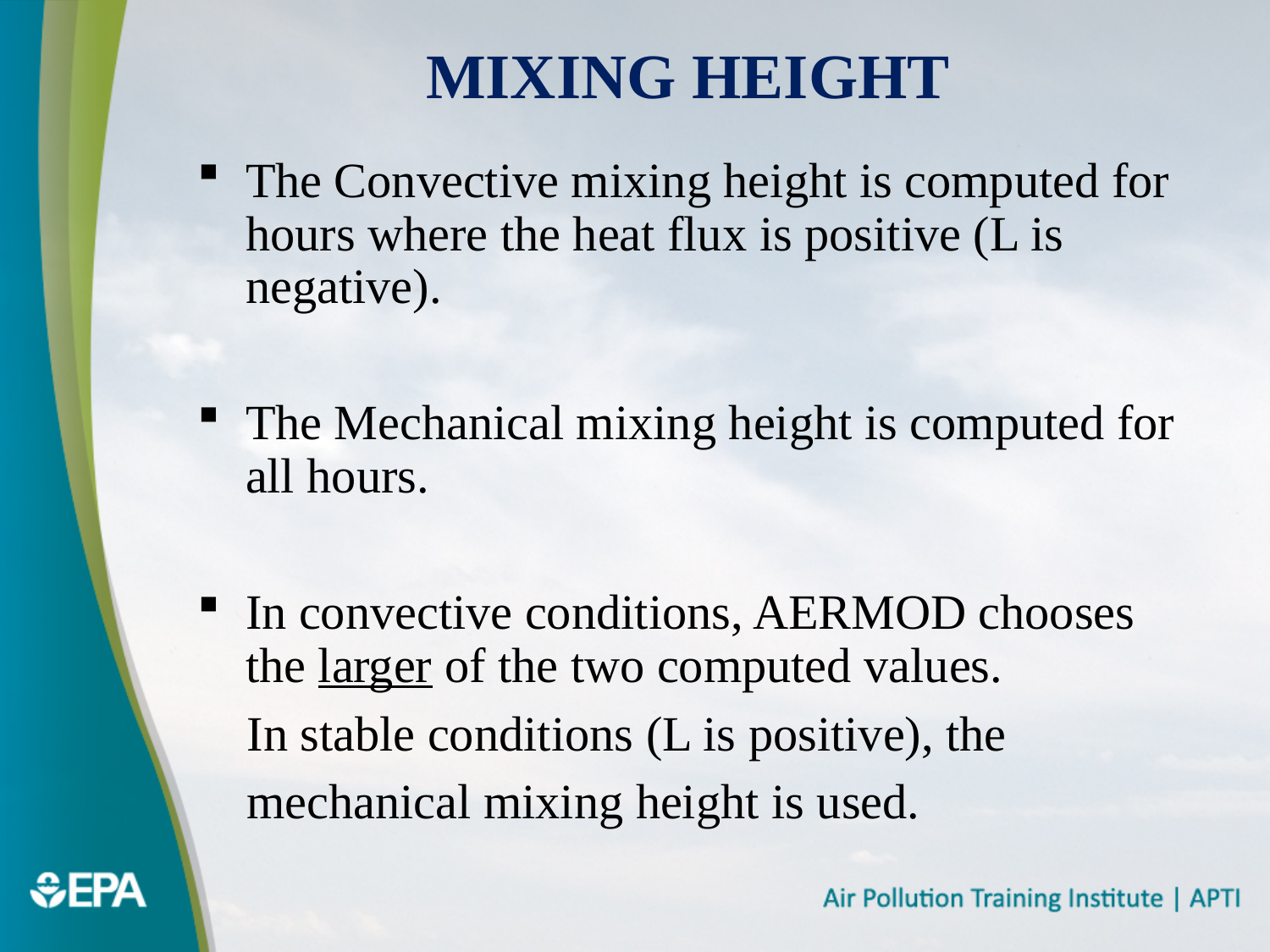

# Mixing Height
The Convective mixing height is computed for hours where the heat flux is positive (L is negative).

The Mechanical mixing height is computed for all hours.

In convective conditions, AERMOD chooses the larger of the two computed values.
    In stable conditions (L is positive), the
    mechanical mixing height is used.